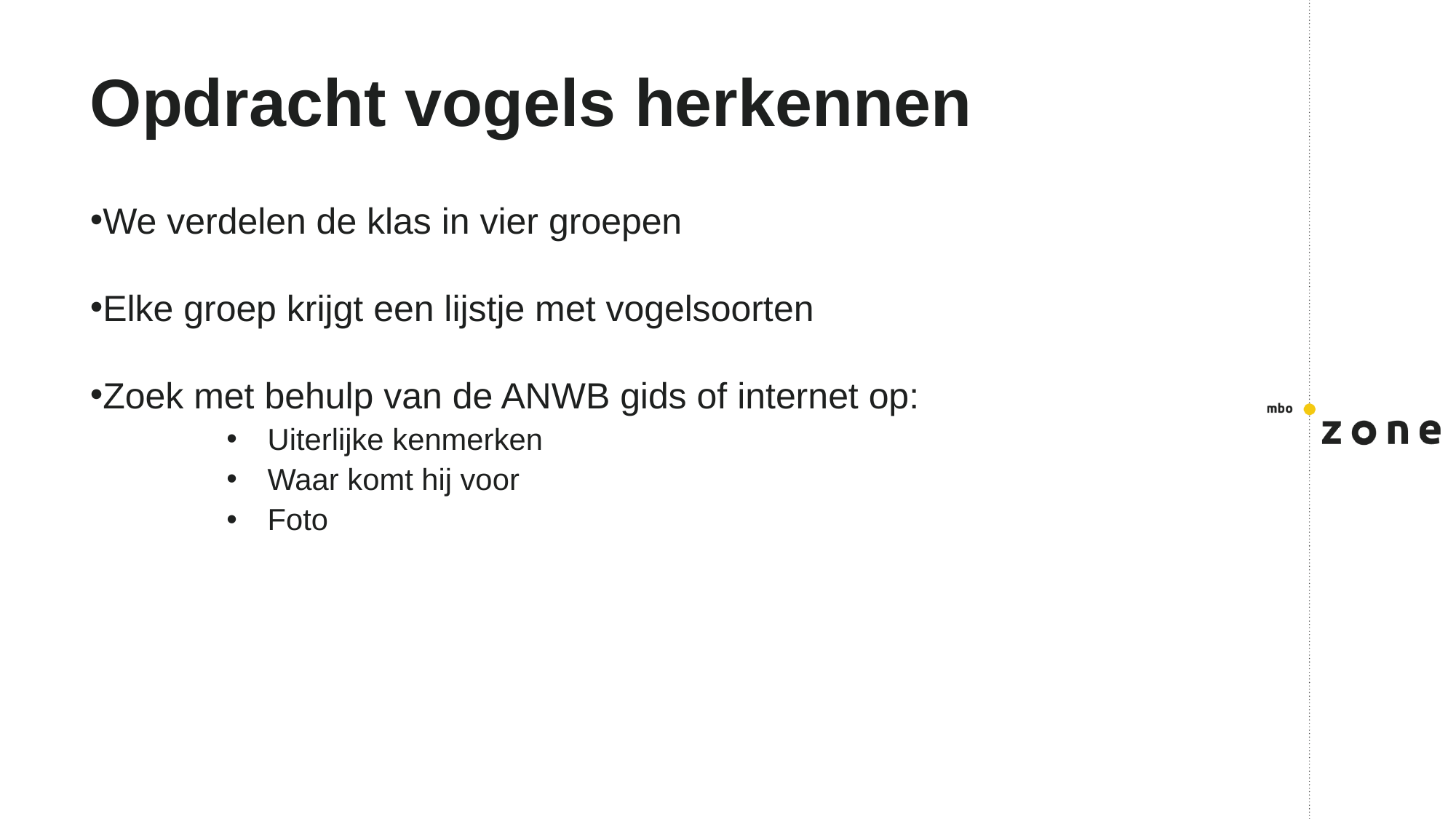

# Opdracht vogels herkennen
We verdelen de klas in vier groepen

Elke groep krijgt een lijstje met vogelsoorten

Zoek met behulp van de ANWB gids of internet op:
Uiterlijke kenmerken
Waar komt hij voor
Foto